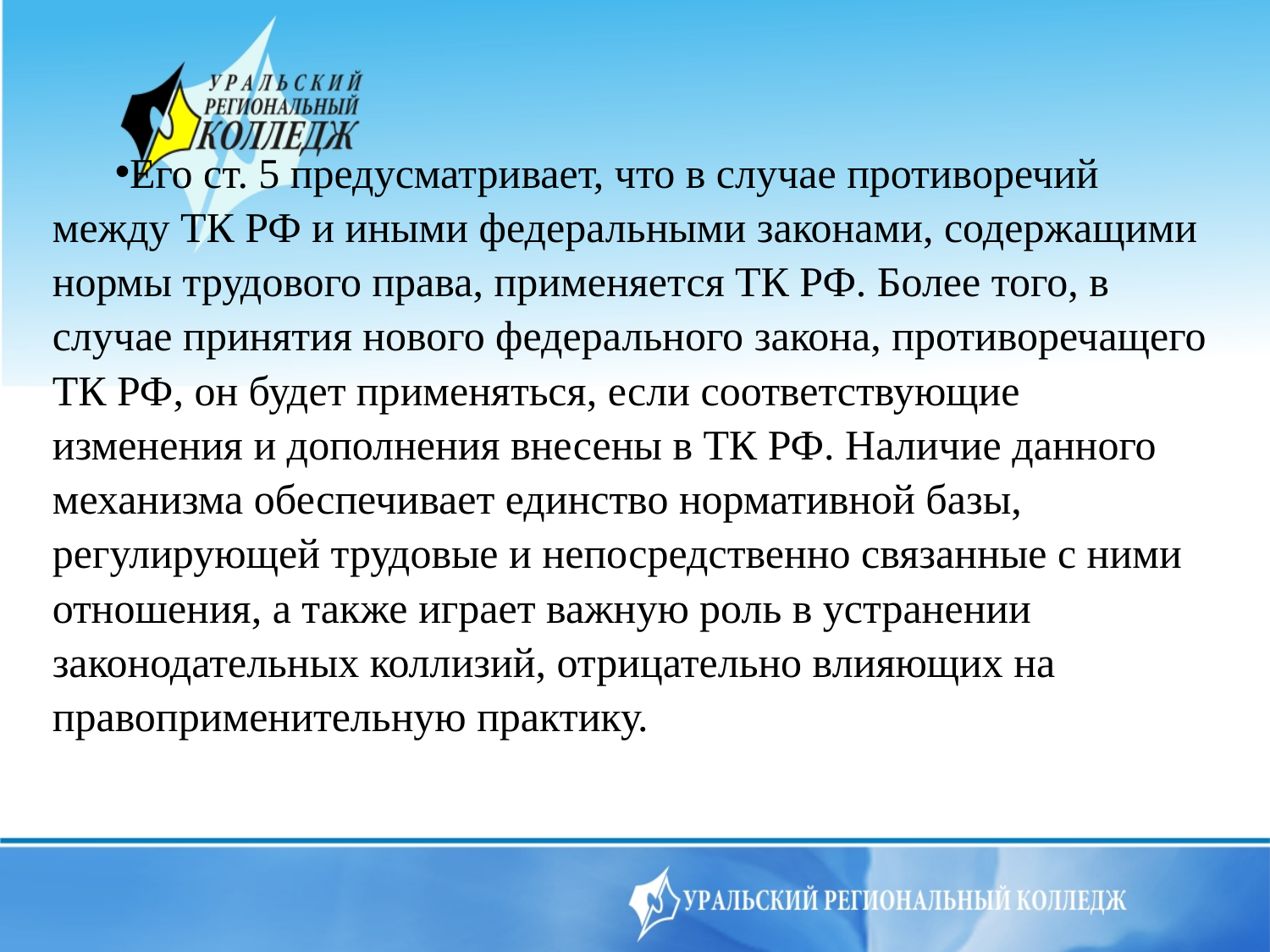

Его ст. 5 предусматривает, что в случае противоречий между ТК РФ и иными федеральными законами, содержащими нормы трудового права, применяется ТК РФ. Более того, в случае принятия нового федерального закона, противоречащего ТК РФ, он будет применяться, если соответствующие изменения и дополнения внесены в ТК РФ. Наличие данного механизма обеспечивает единство нормативной базы, регулирующей трудовые и непосредственно связанные с ними отношения, а также играет важную роль в устранении законодательных коллизий, отрицательно влияющих на правоприменительную практику.